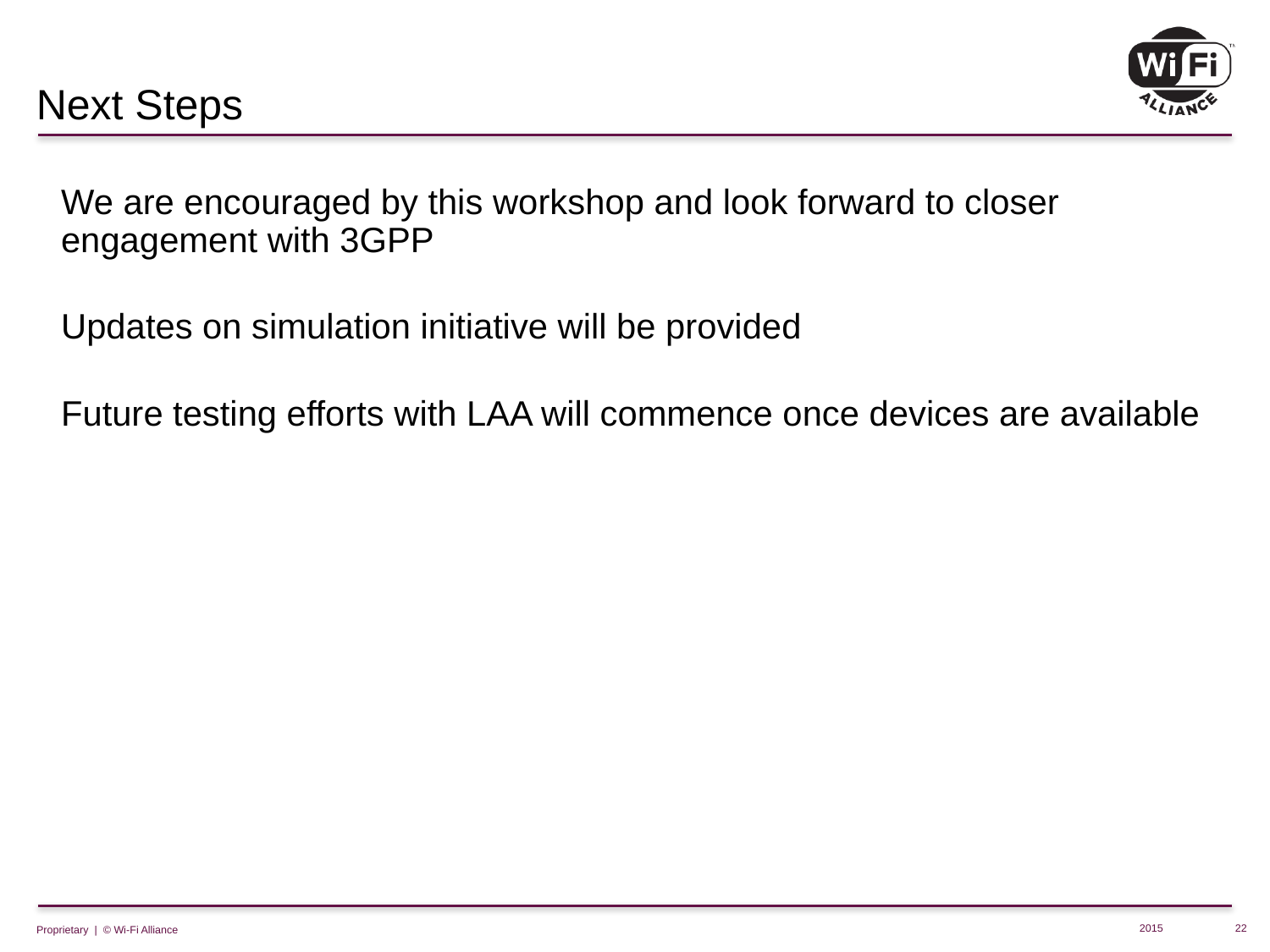

# Next Steps
We are encouraged by this workshop and look forward to closer engagement with 3GPP

Updates on simulation initiative will be provided

Future testing efforts with LAA will commence once devices are available